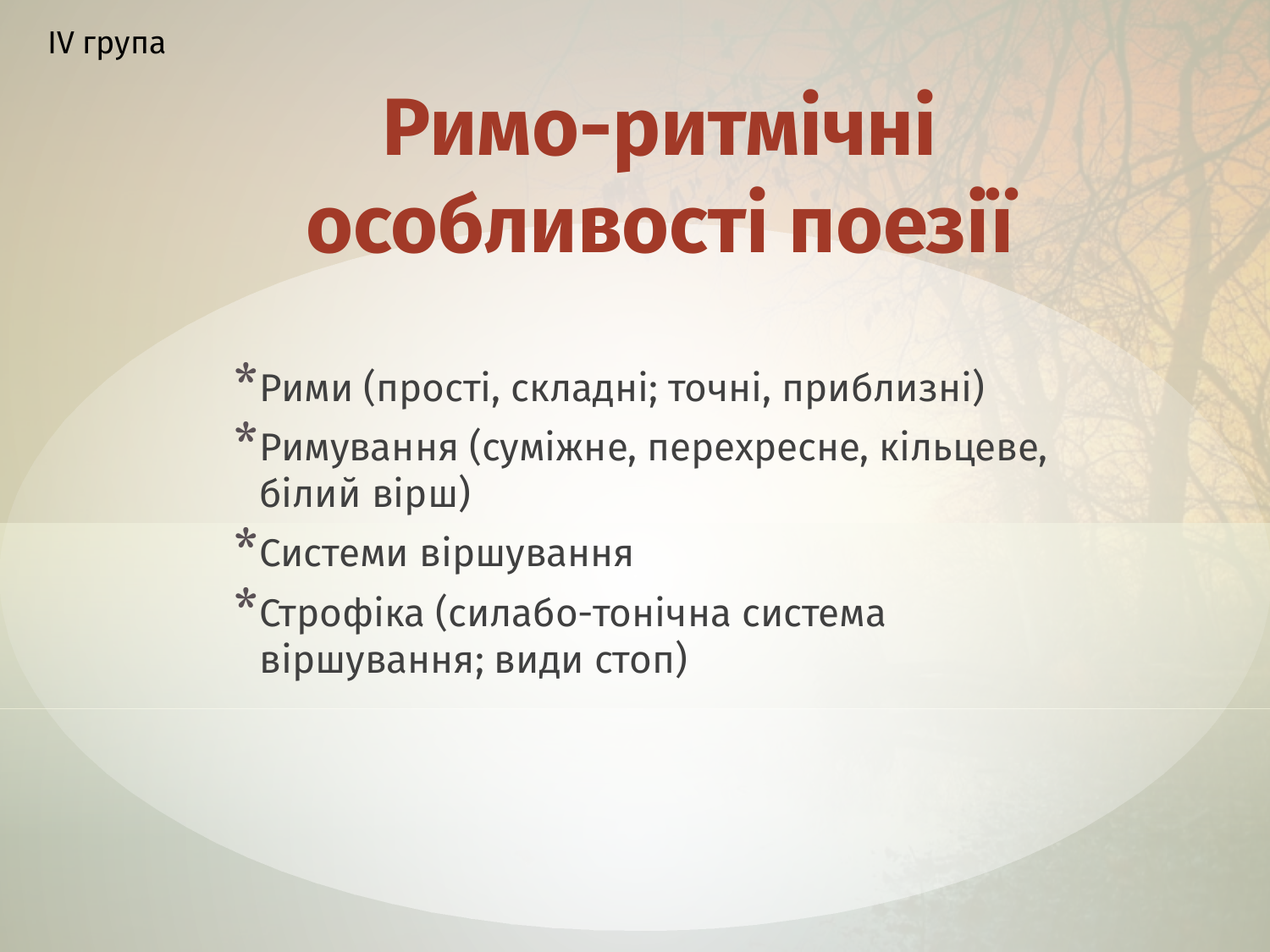

ІV група
# Римо-ритмічні особливості поезії
Рими (прості, складні; точні, приблизні)
Римування (суміжне, перехресне, кільцеве, білий вірш)
Системи віршування
Строфіка (силабо-тонічна система віршування; види стоп)